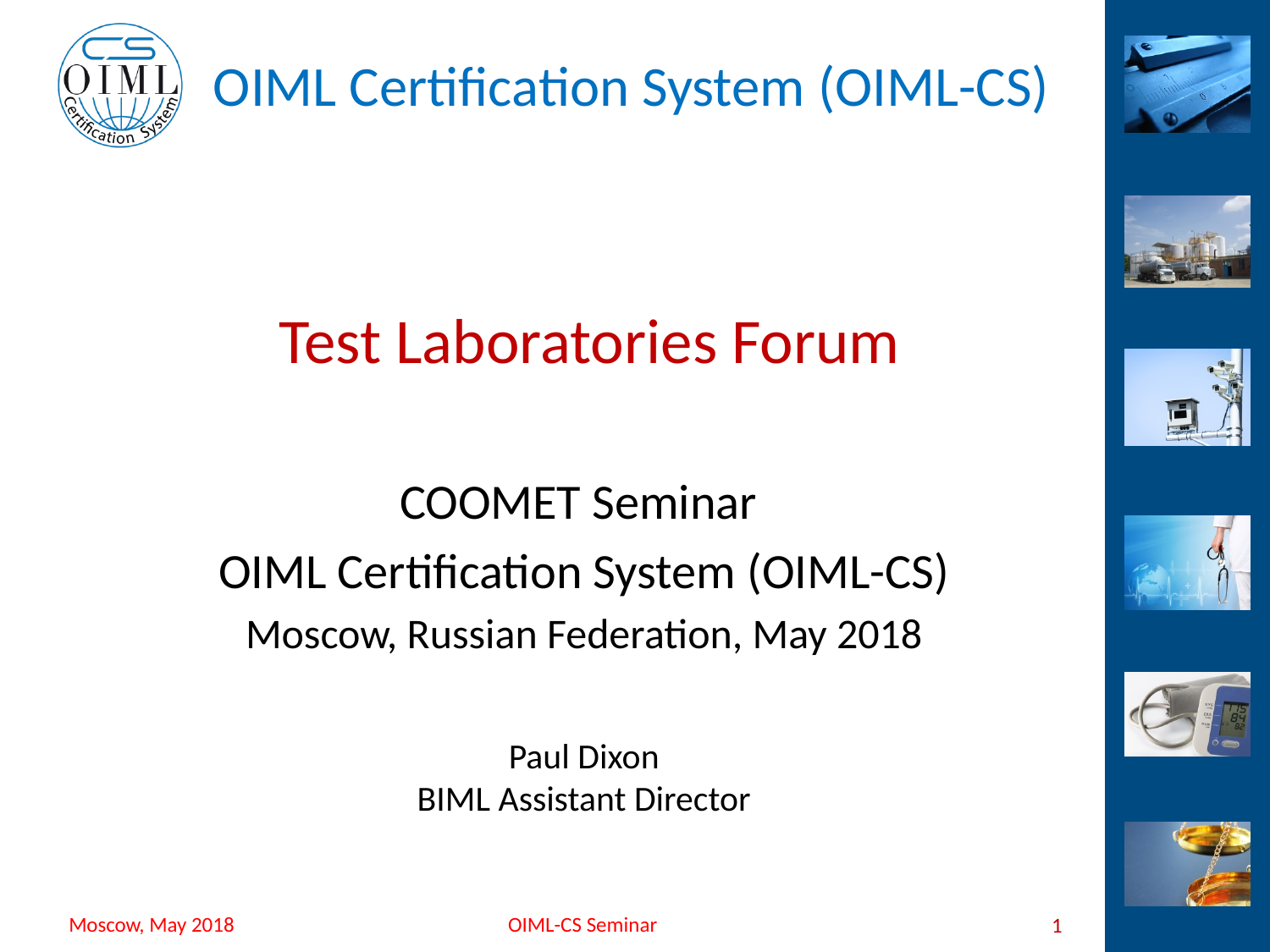

# Test Laboratories Forum
COOMET Seminar
OIML Certification System (OIML-CS)
Moscow, Russian Federation, May 2018

Paul Dixon
BIML Assistant Director
1